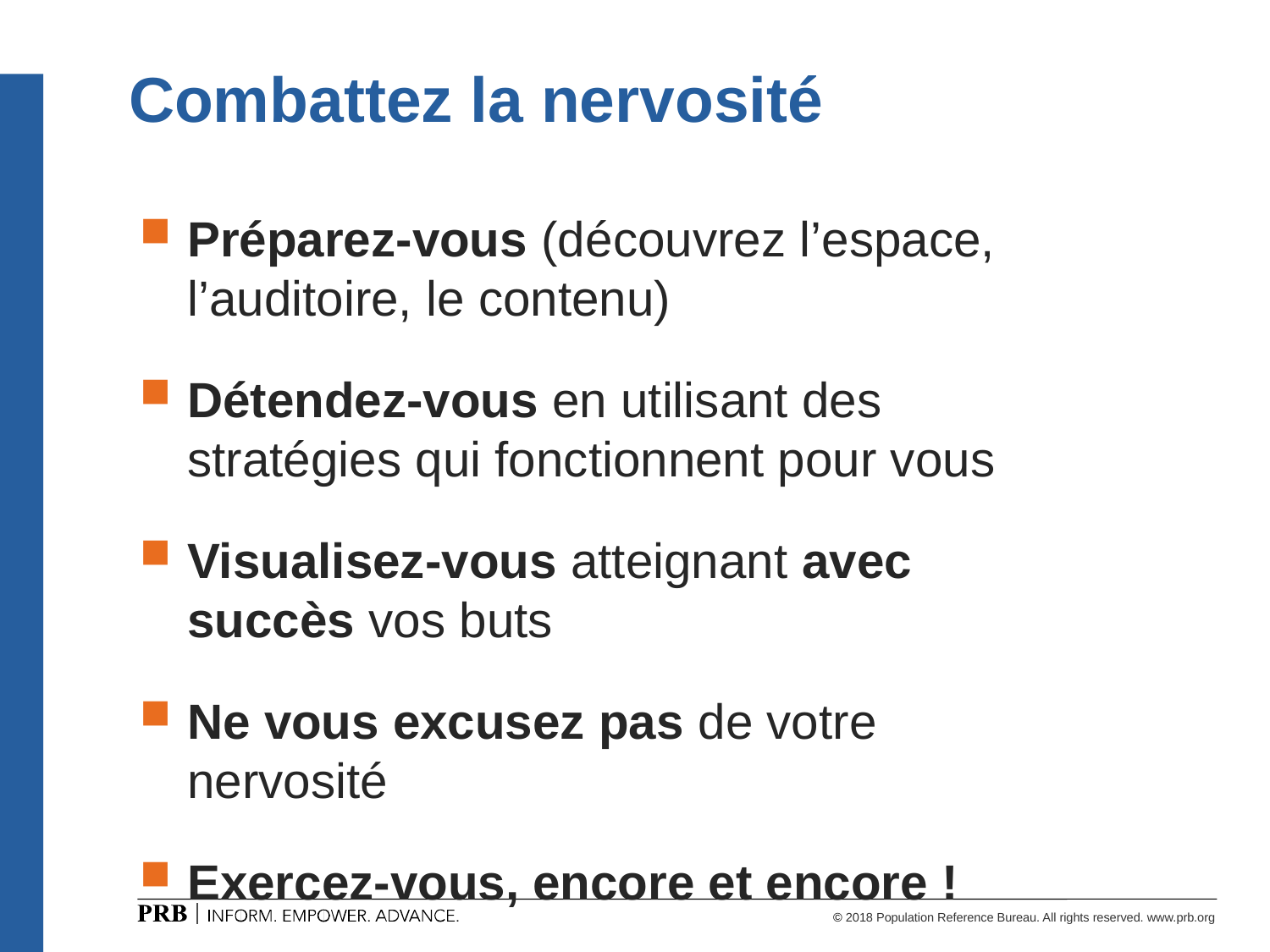

# Combattez la nervosité
Préparez-vous (découvrez l’espace, l’auditoire, le contenu)
Détendez-vous en utilisant des stratégies qui fonctionnent pour vous
Visualisez-vous atteignant avec succès vos buts
Ne vous excusez pas de votre nervosité
Exercez-vous, encore et encore !